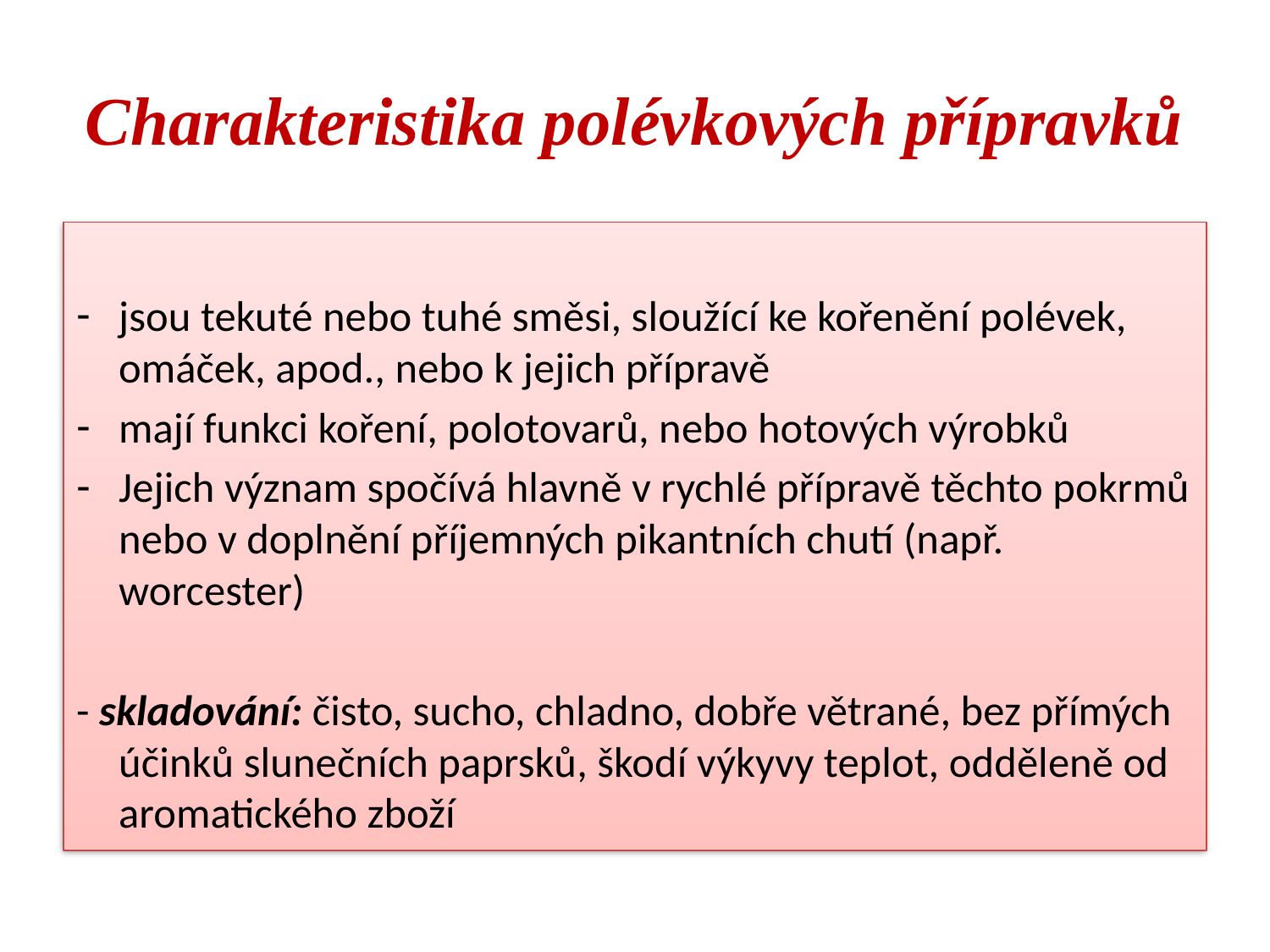

# Charakteristika polévkových přípravků

jsou tekuté nebo tuhé směsi, sloužící ke kořenění polévek, omáček, apod., nebo k jejich přípravě
mají funkci koření, polotovarů, nebo hotových výrobků
Jejich význam spočívá hlavně v rychlé přípravě těchto pokrmů nebo v doplnění příjemných pikantních chutí (např. worcester)

- skladování: čisto, sucho, chladno, dobře větrané, bez přímých účinků slunečních paprsků, škodí výkyvy teplot, odděleně od aromatického zboží